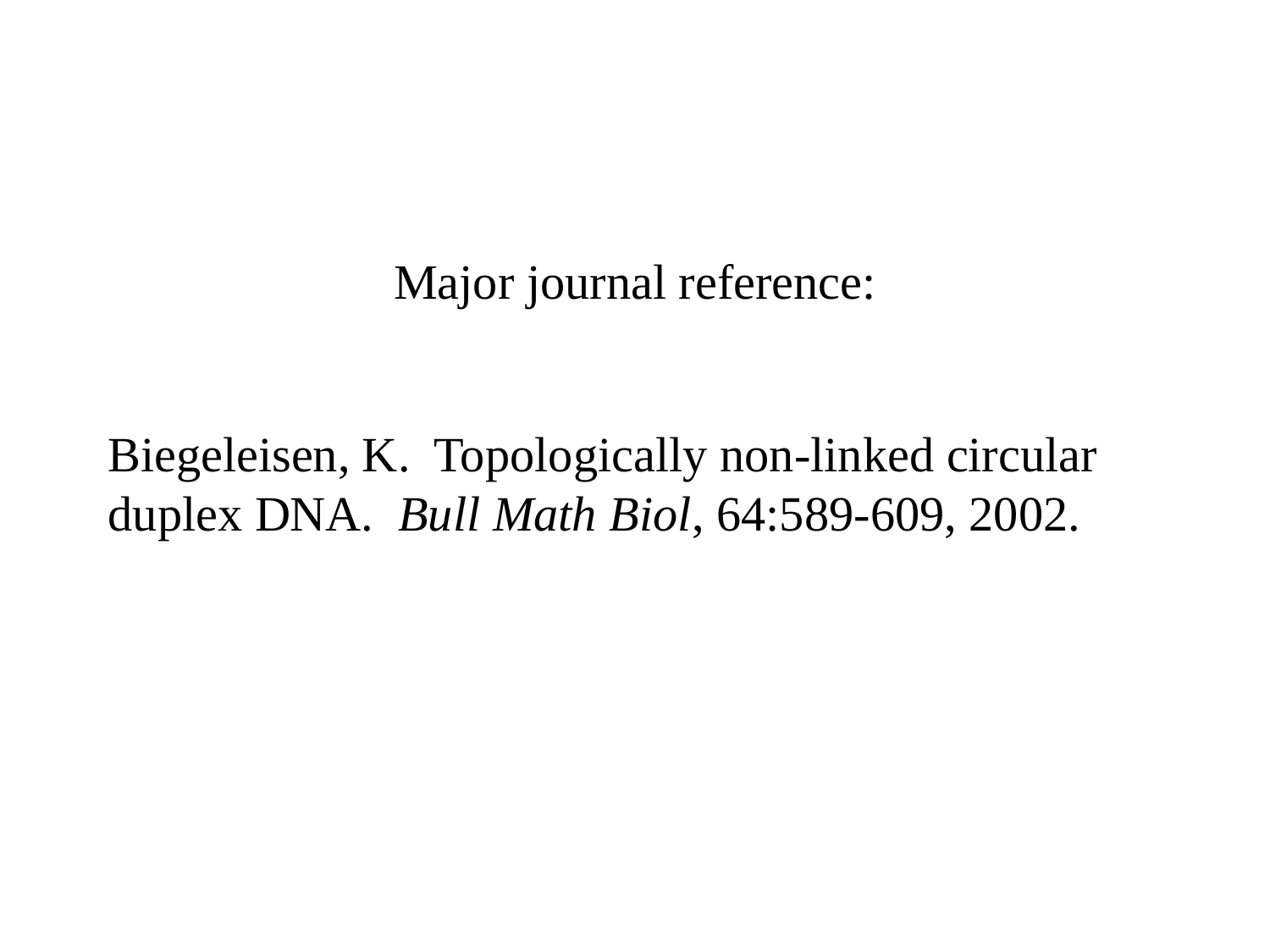

Major journal reference:
# Biegeleisen, K.  Topologically non-linked circular duplex DNA.  Bull Math Biol, 64:589-609, 2002.